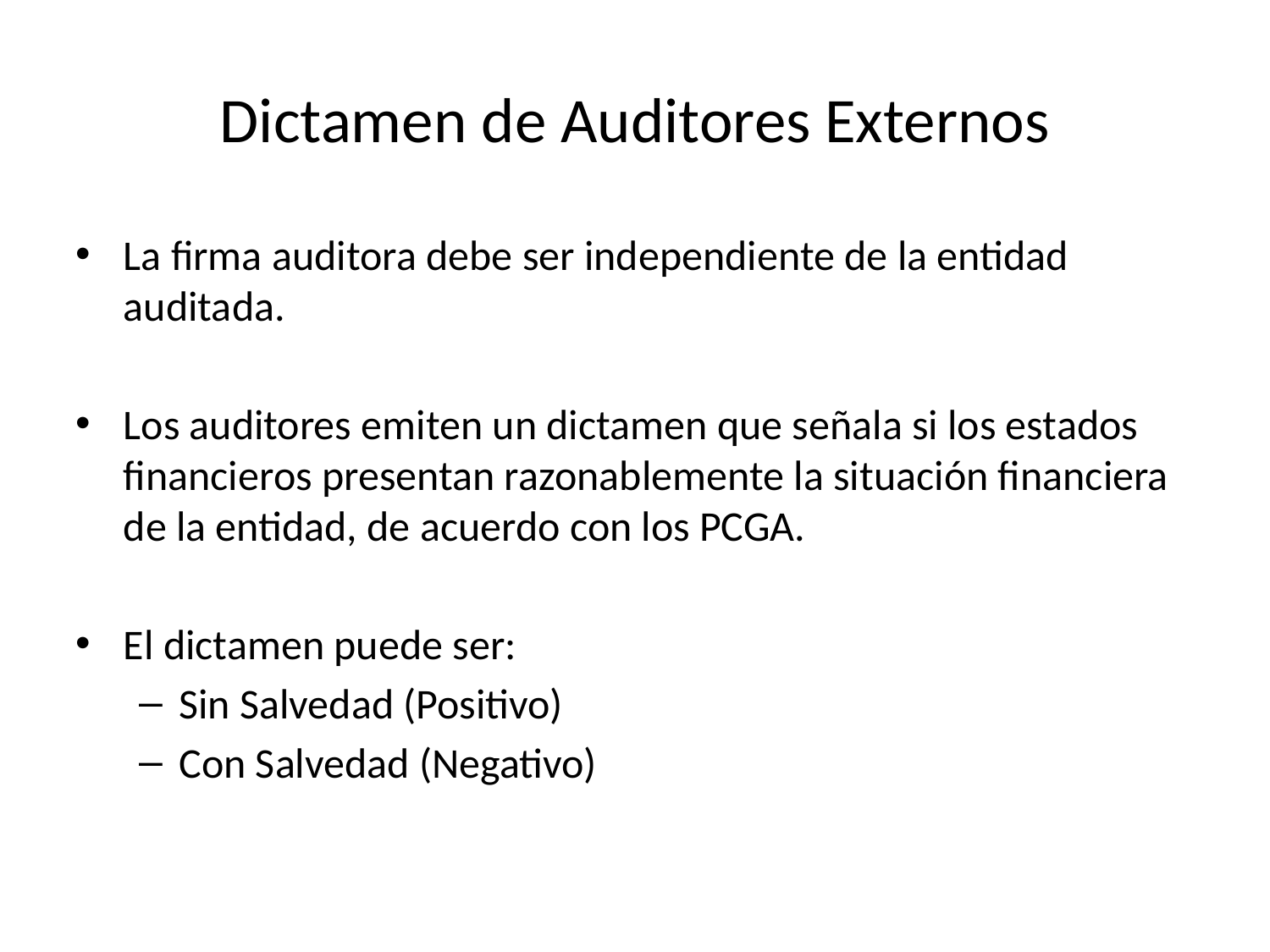

# Dictamen de Auditores Externos
La firma auditora debe ser independiente de la entidad auditada.

Los auditores emiten un dictamen que señala si los estados financieros presentan razonablemente la situación financiera de la entidad, de acuerdo con los PCGA.

El dictamen puede ser:
Sin Salvedad (Positivo)
Con Salvedad (Negativo)